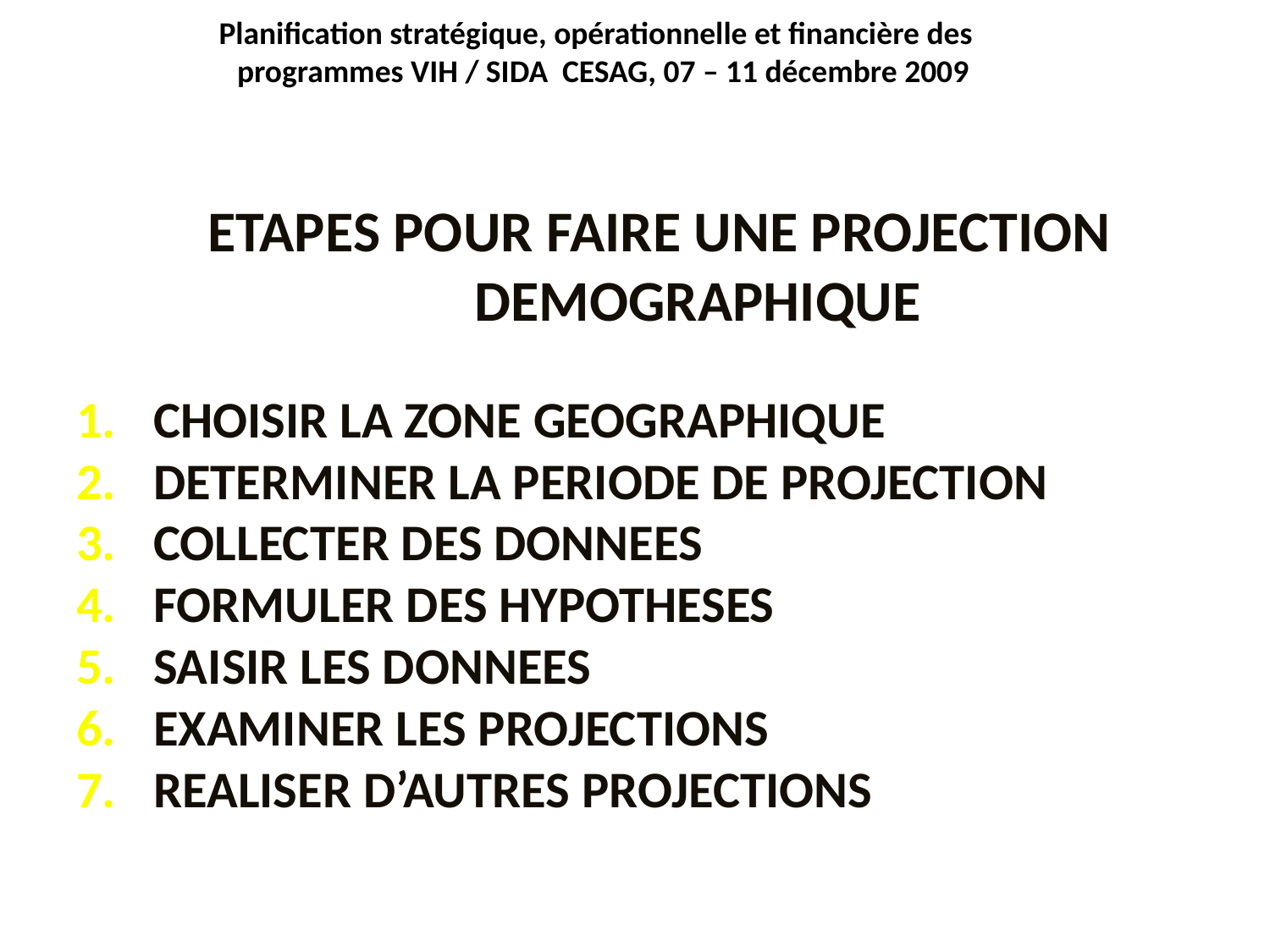

# Planification stratégique, opérationnelle et financière des programmes VIH / SIDA  CESAG, 07 – 11 décembre 2009

ETAPES POUR FAIRE UNE PROJECTION DEMOGRAPHIQUE

CHOISIR LA ZONE GEOGRAPHIQUE
DETERMINER LA PERIODE DE PROJECTION
COLLECTER DES DONNEES
FORMULER DES HYPOTHESES
SAISIR LES DONNEES
EXAMINER LES PROJECTIONS
REALISER D’AUTRES PROJECTIONS